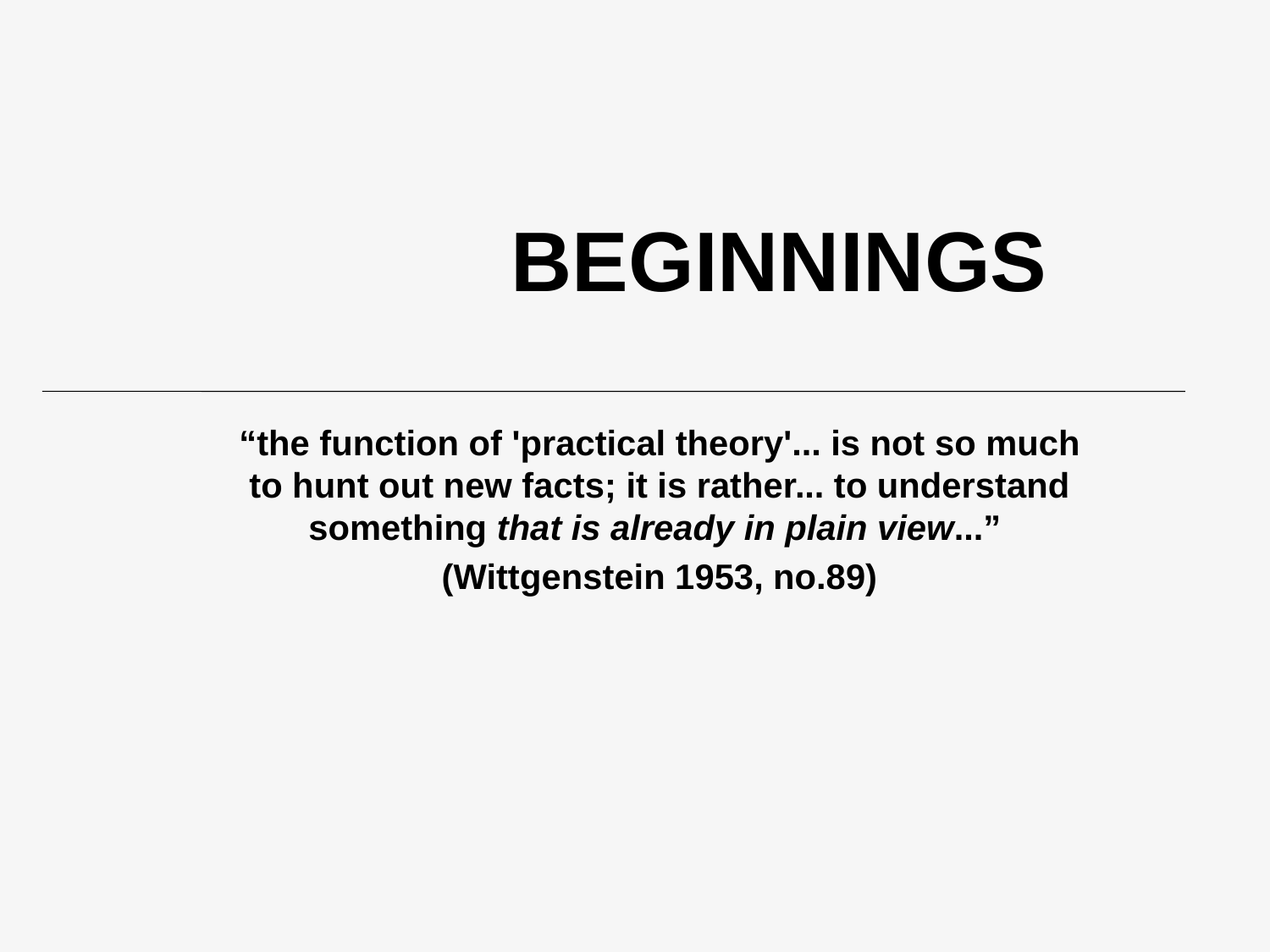

# BEGINNINGS
“the function of 'practical theory'... is not so much to hunt out new facts; it is rather... to understand something that is already in plain view...”
(Wittgenstein 1953, no.89)